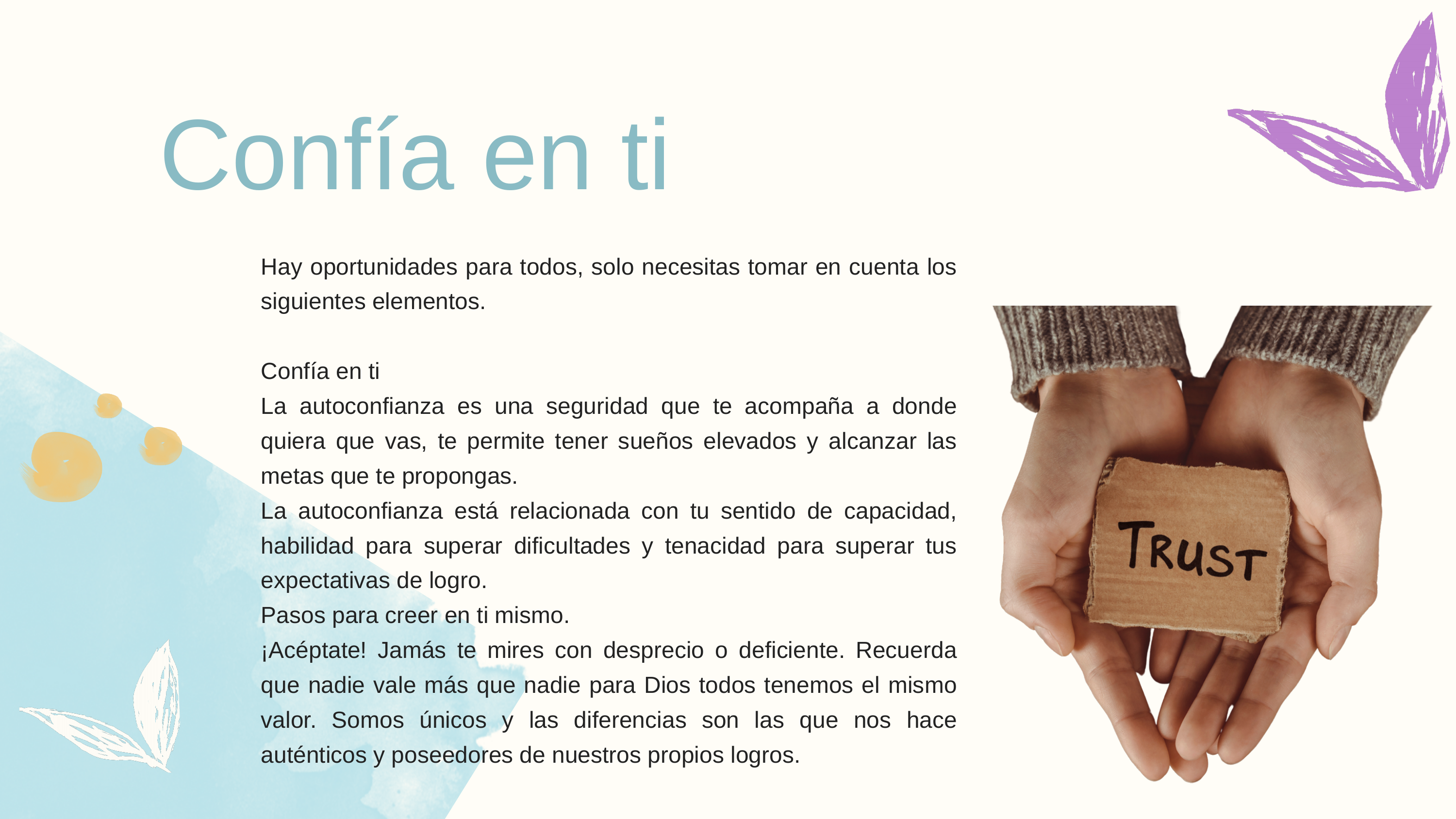

Confía en ti
Hay oportunidades para todos, solo necesitas tomar en cuenta los siguientes elementos.

Confía en ti
La autoconfianza es una seguridad que te acompaña a donde quiera que vas, te permite tener sueños elevados y alcanzar las metas que te propongas.
La autoconfianza está relacionada con tu sentido de capacidad, habilidad para superar dificultades y tenacidad para superar tus expectativas de logro.
Pasos para creer en ti mismo.
¡Acéptate! Jamás te mires con desprecio o deficiente. Recuerda que nadie vale más que nadie para Dios todos tenemos el mismo valor. Somos únicos y las diferencias son las que nos hace auténticos y poseedores de nuestros propios logros.